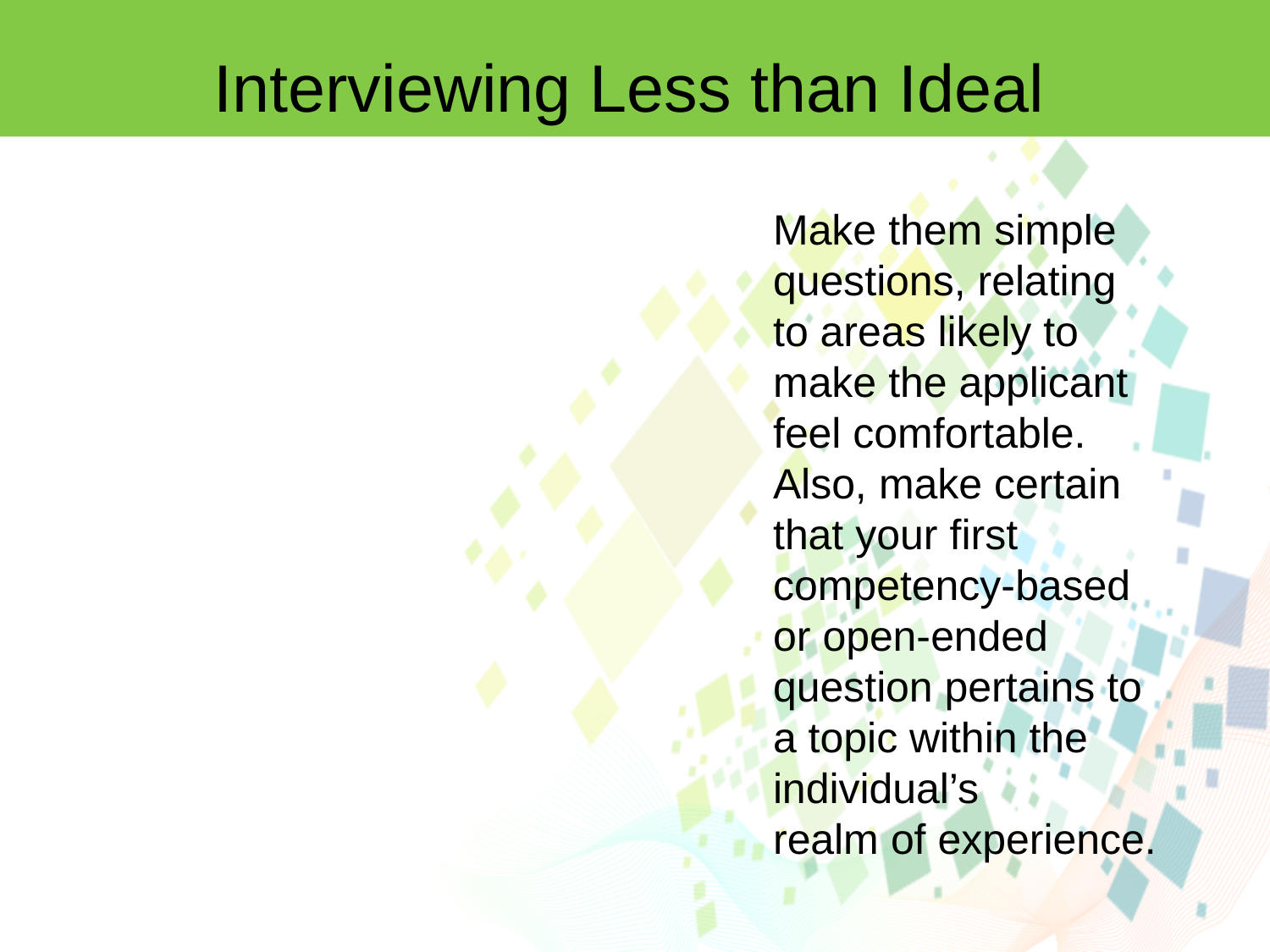

Interviewing Less than Ideal
Make them simple questions, relating to areas likely to make the applicant feel comfortable. Also, make certain that your first
competency-based or open-ended question pertains to a topic within the individual’s
realm of experience.